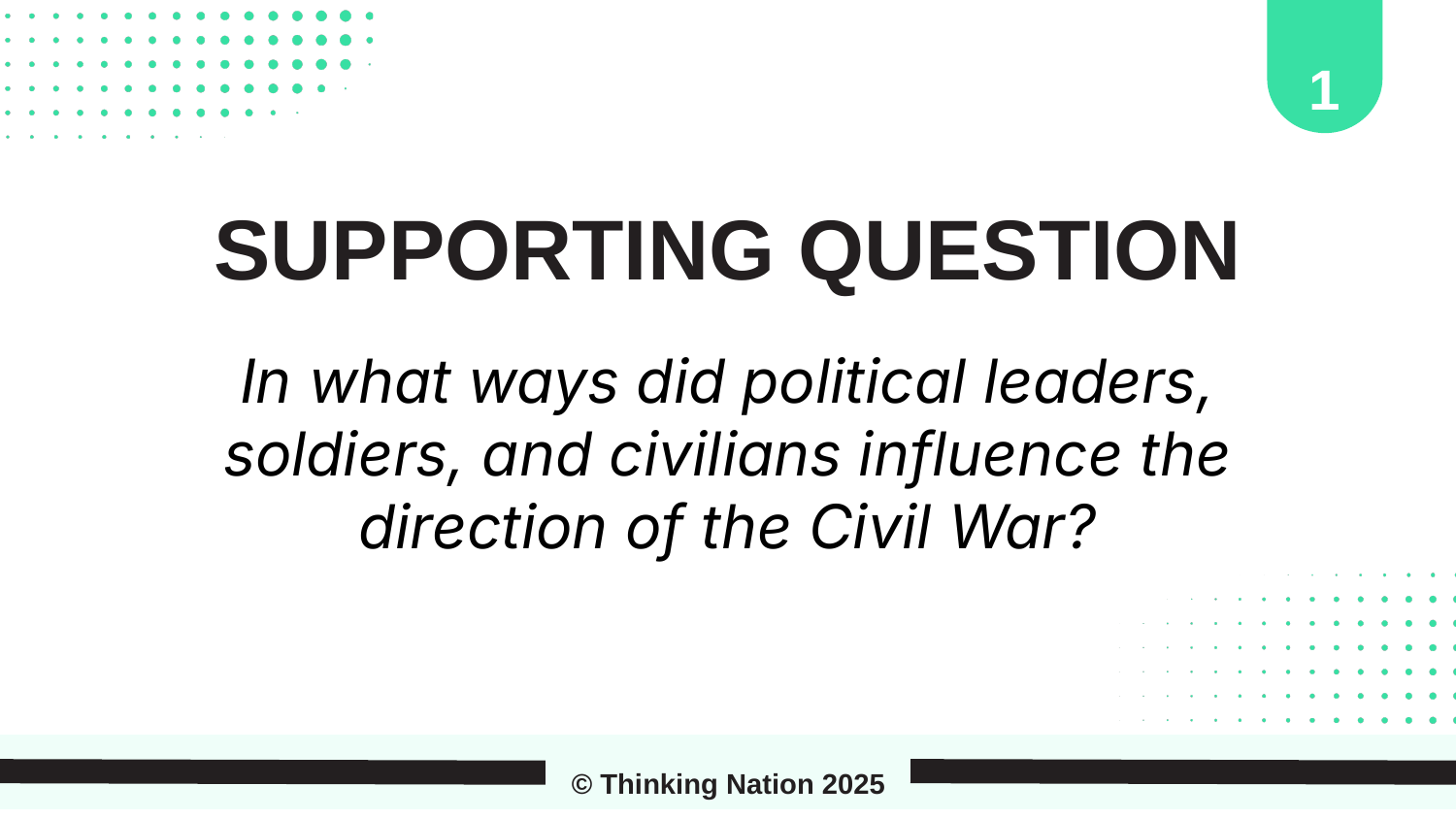

1
SUPPORTING QUESTION
In what ways did political leaders, soldiers, and civilians influence the direction of the Civil War?

© Thinking Nation 2025